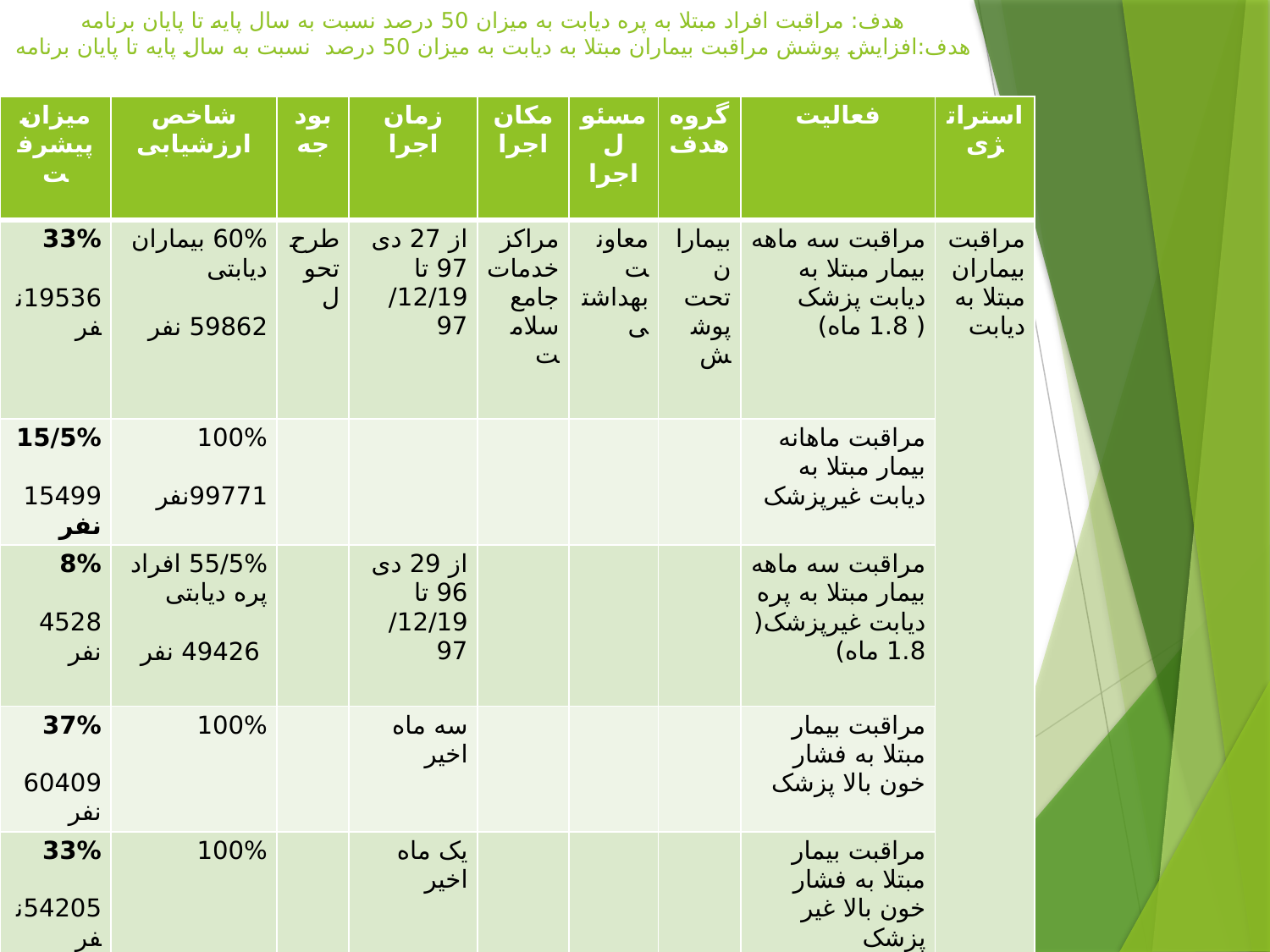

# هدف: مراقبت افراد مبتلا به پره دیابت به میزان 50 درصد نسبت به سال پایه تا پایان برنامه هدف:افزایش پوشش مراقبت بیماران مبتلا به دیابت به میزان 50 درصد  نسبت به سال پایه تا پایان برنامه
| میزان پیشرفت | شاخص ارزشیابی | بودجه | زمان اجرا | مکان اجرا | مسئول اجرا | گروه هدف | فعالیت | استراتژی |
| --- | --- | --- | --- | --- | --- | --- | --- | --- |
| 33% 19536نفر | 60% بیماران دیابتی 59862 نفر | طرح تحول | از 27 دی 97 تا 12/19/ 97 | مراکز خدمات جامع سلامت | معاونت بهداشتی | بیماران تحت پوشش | مراقبت سه ماهه بیمار مبتلا به دیابت پزشک ( 1.8 ماه) | مراقبت بیماران مبتلا به دیابت |
| 15/5% 15499 نفر | 100% 99771نفر |  |  |  |  |  | مراقبت ماهانه بیمار مبتلا به دیابت غیرپزشک |  |
| 8% 4528 نفر | 55/5% افراد پره دیابتی 49426 نفر |  | از 29 دی 96 تا 12/19/ 97 |  |  |  | مراقبت سه ماهه بیمار مبتلا به پره دیابت غیرپزشک( 1.8 ماه) |  |
| 37% 60409 نفر | 100% |  | سه ماه اخیر |  |  |  | مراقبت بیمار مبتلا به فشار خون بالا پزشک |  |
| 33% 54205نفر | 100% |  | یک ماه اخیر |  |  |  | مراقبت بیمار مبتلا به فشار خون بالا غیر پزشک |  |